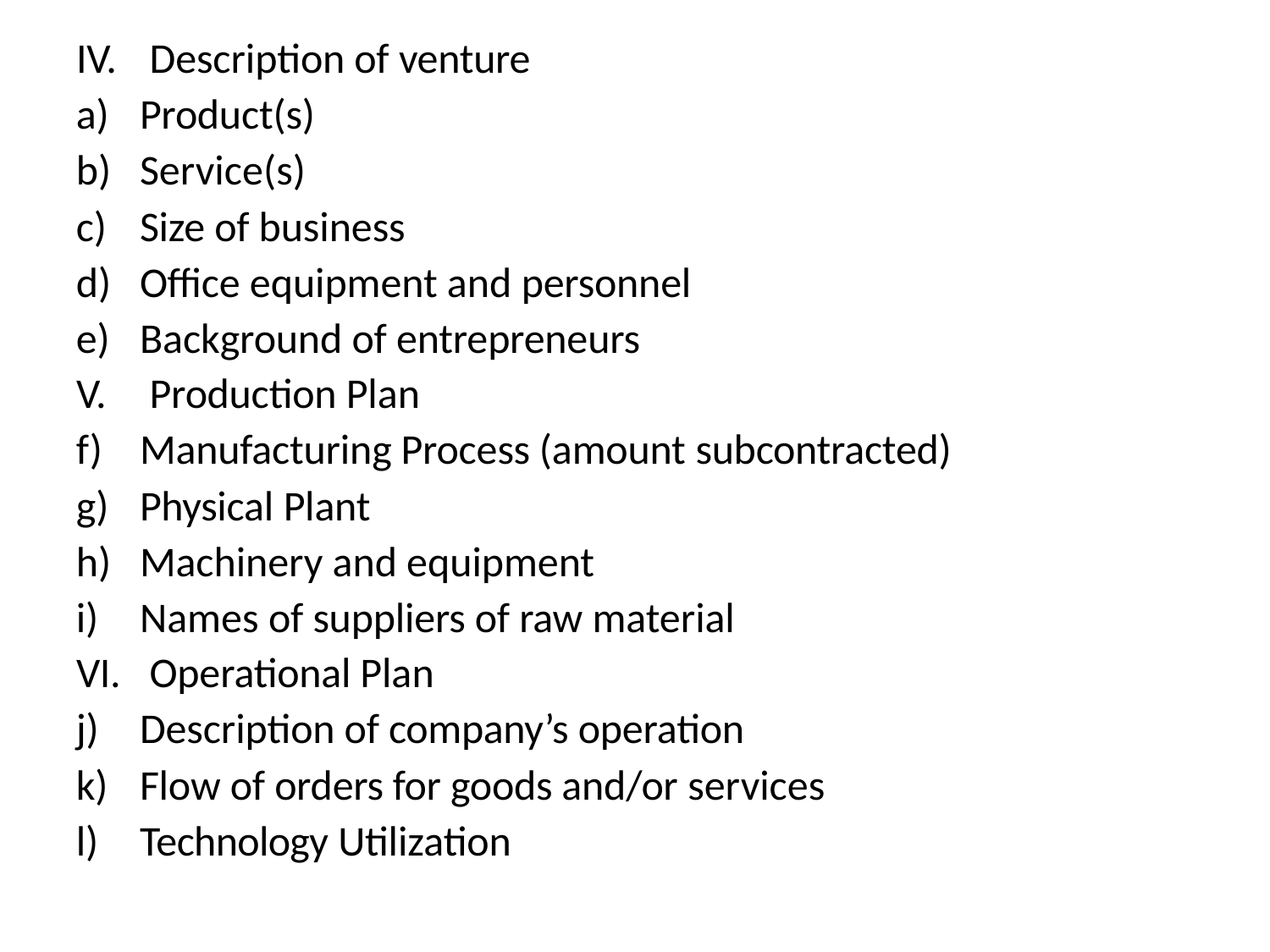

IV.	Description of venture
Product(s)
Service(s)
Size of business
Office equipment and personnel
Background of entrepreneurs
V.	Production Plan
Manufacturing Process (amount subcontracted)
Physical Plant
Machinery and equipment
Names of suppliers of raw material
VI.	Operational Plan
Description of company’s operation
Flow of orders for goods and/or services
Technology Utilization